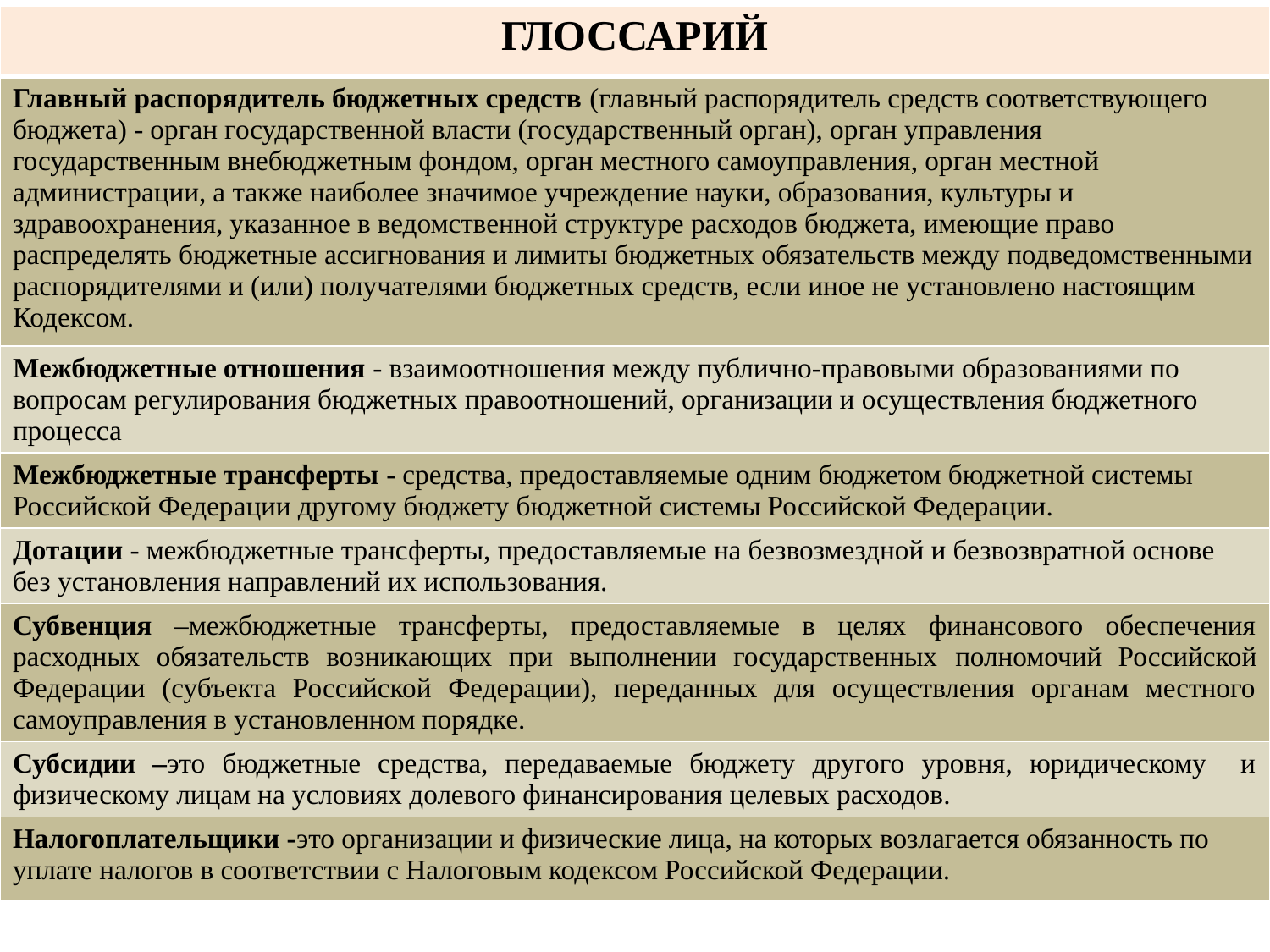

| ГЛОССАРИЙ |
| --- |
| Главный распорядитель бюджетных средств (главный распорядитель средств соответствующего бюджета) - орган государственной власти (государственный орган), орган управления государственным внебюджетным фондом, орган местного самоуправления, орган местной администрации, а также наиболее значимое учреждение науки, образования, культуры и здравоохранения, указанное в ведомственной структуре расходов бюджета, имеющие право распределять бюджетные ассигнования и лимиты бюджетных обязательств между подведомственными распорядителями и (или) получателями бюджетных средств, если иное не установлено настоящим Кодексом. |
| Межбюджетные отношения - взаимоотношения между публично-правовыми образованиями по вопросам регулирования бюджетных правоотношений, организации и осуществления бюджетного процесса |
| Межбюджетные трансферты - средства, предоставляемые одним бюджетом бюджетной системы Российской Федерации другому бюджету бюджетной системы Российской Федерации. |
| Дотации - межбюджетные трансферты, предоставляемые на безвозмездной и безвозвратной основе без установления направлений их использования. |
| Субвенция –межбюджетные трансферты, предоставляемые в целях финансового обеспечения расходных обязательств возникающих при выполнении государственных полномочий Российской Федерации (субъекта Российской Федерации), переданных для осуществления органам местного самоуправления в установленном порядке. |
| Субсидии –это бюджетные средства, передаваемые бюджету другого уровня, юридическому и физическому лицам на условиях долевого финансирования целевых расходов. |
| Налогоплательщики -это организации и физические лица, на которых возлагается обязанность по уплате налогов в соответствии с Налоговым кодексом Российской Федерации. |